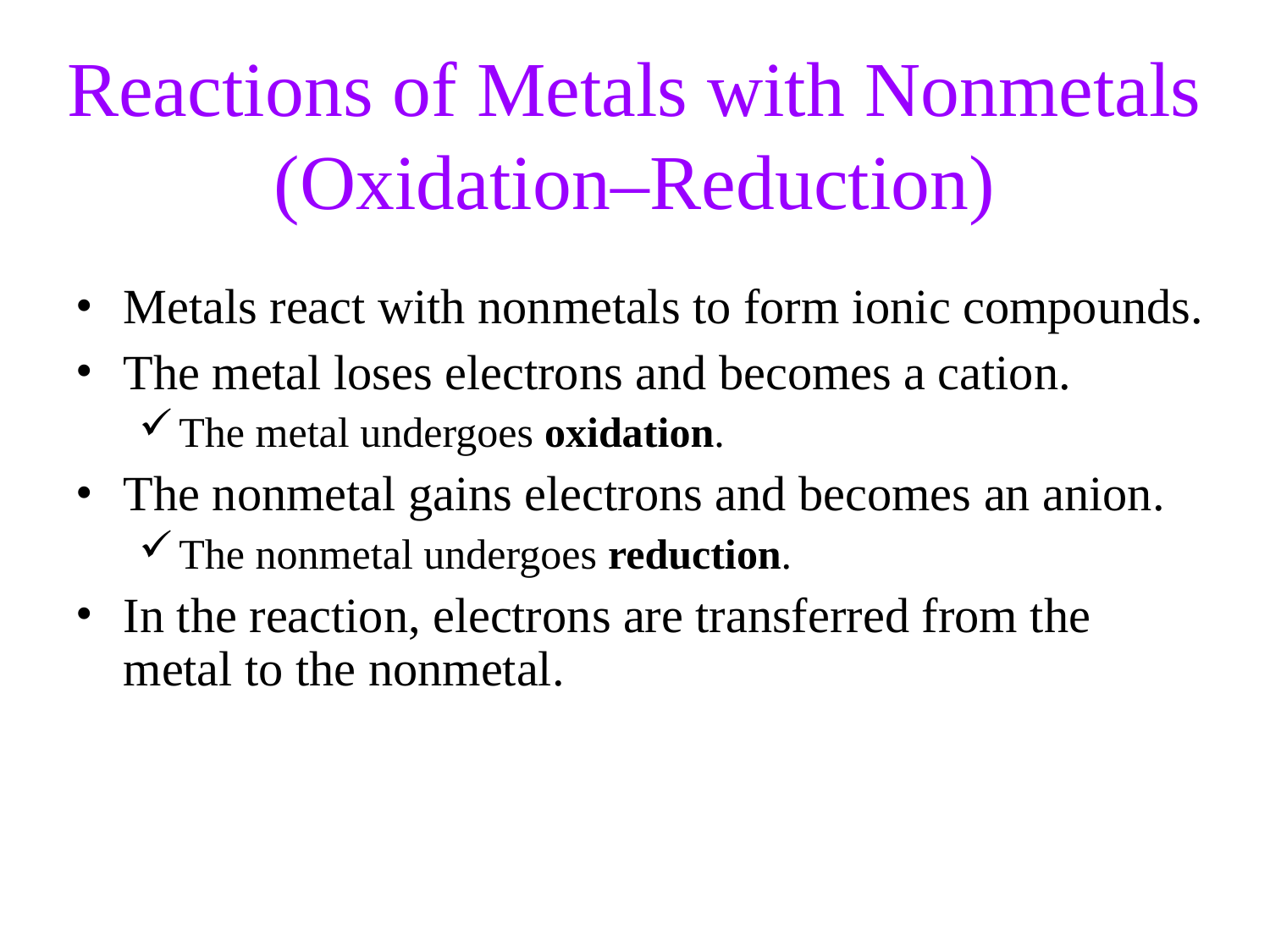

Reactions of Metals with Nonmetals (Oxidation–Reduction)
Metals react with nonmetals to form ionic compounds.
The metal loses electrons and becomes a cation.
The metal undergoes oxidation.
The nonmetal gains electrons and becomes an anion.
The nonmetal undergoes reduction.
In the reaction, electrons are transferred from the metal to the nonmetal.